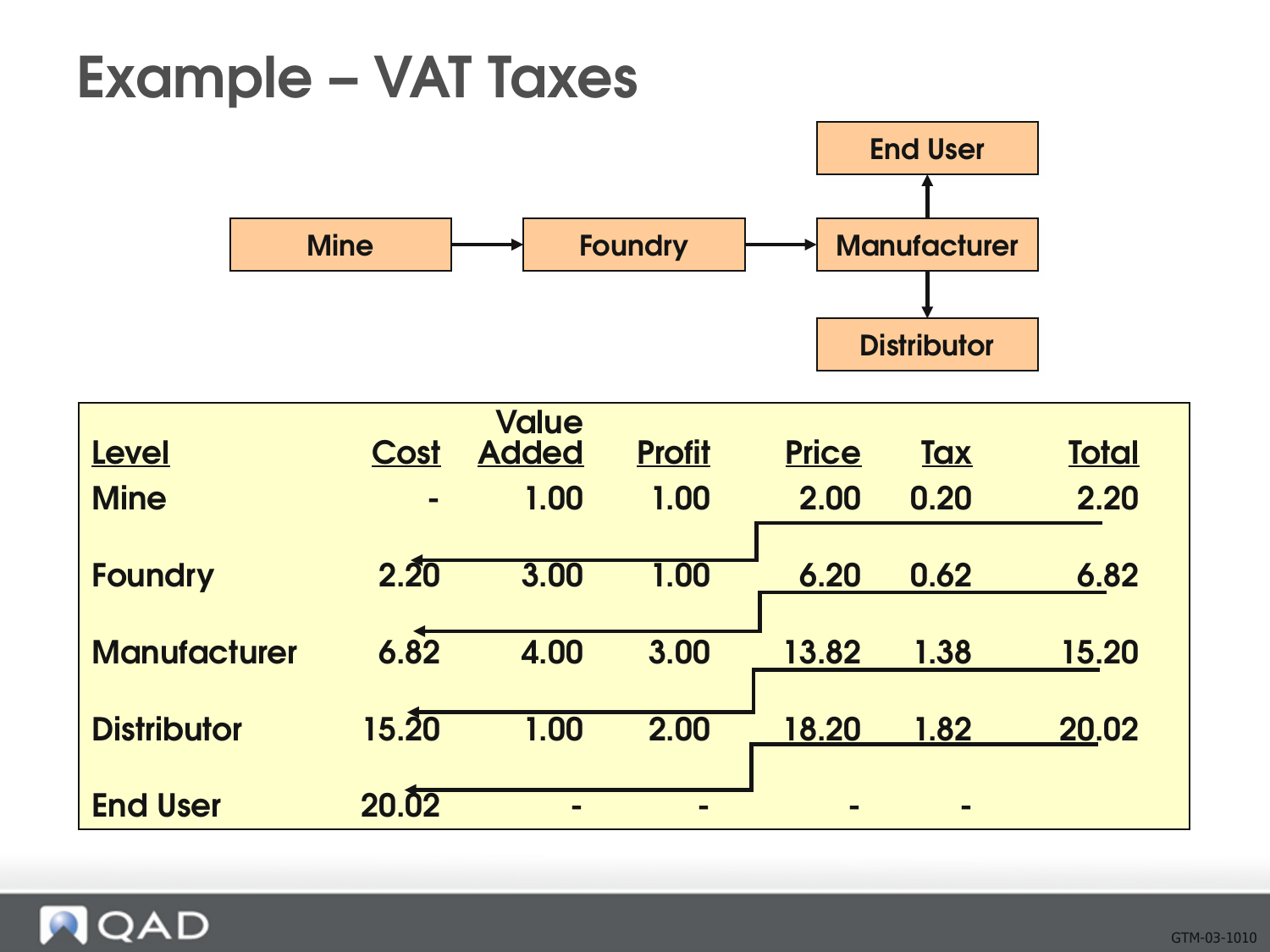

# Example – VAT Taxes
End User
Mine
Foundry
Manufacturer
Distributor
		Value
Level	Cost	Added	Profit	Price	Tax	Total
Mine	-	1.00	1.00	2.00	0.20	2.20
Foundry	2.20	3.00	1.00	6.20	0.62	6.82
Manufacturer	6.82	4.00	3.00	13.82	1.38	15.20
Distributor	15.20	1.00	2.00	18.20	1.82	20.02
End User	20.02	-	-	-	-

GTM-03-1010